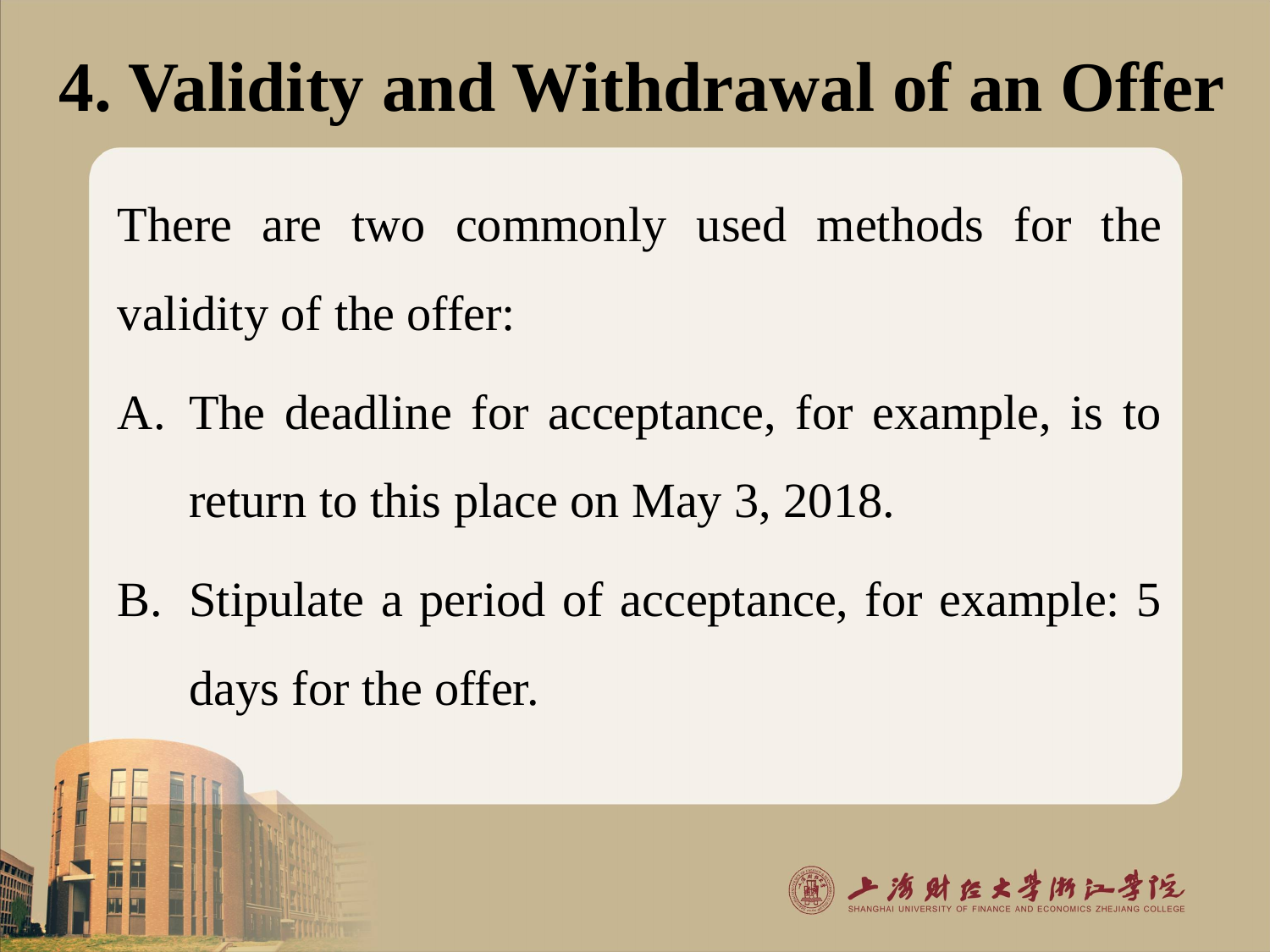

# 4. Validity and Withdrawal of an Offer
There are two commonly used methods for the validity of the offer:
The deadline for acceptance, for example, is to return to this place on May 3, 2018.
Stipulate a period of acceptance, for example: 5 days for the offer.